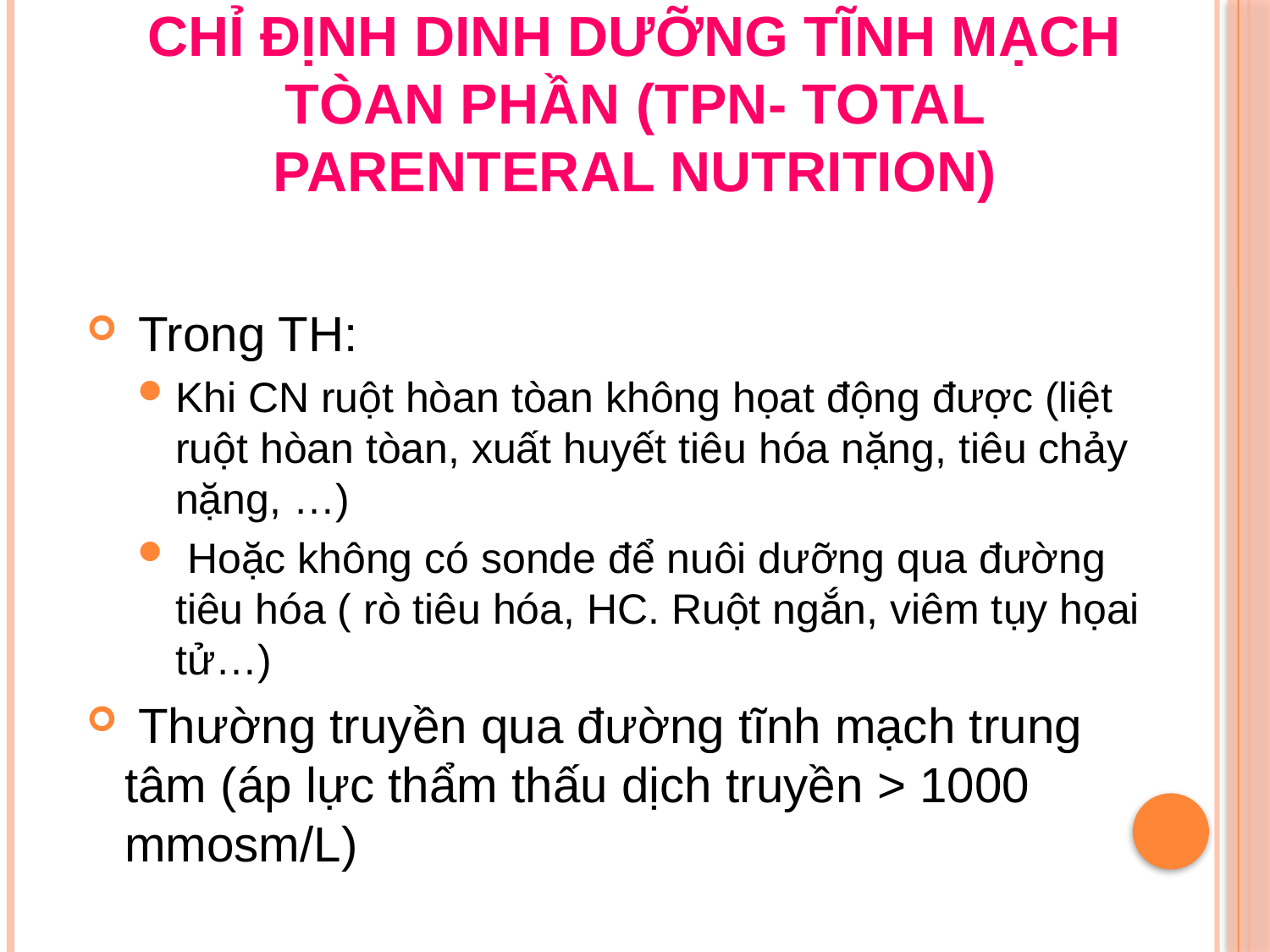

# Chỉ định dinh dưỡng tĩnh mạch tòan phần (TPN- total parenteral nutrition)
 Trong TH:
Khi CN ruột hòan tòan không họat động được (liệt ruột hòan tòan, xuất huyết tiêu hóa nặng, tiêu chảy nặng, …)
 Hoặc không có sonde để nuôi dưỡng qua đường tiêu hóa ( rò tiêu hóa, HC. Ruột ngắn, viêm tụy họai tử…)
 Thường truyền qua đường tĩnh mạch trung tâm (áp lực thẩm thấu dịch truyền > 1000 mmosm/L)